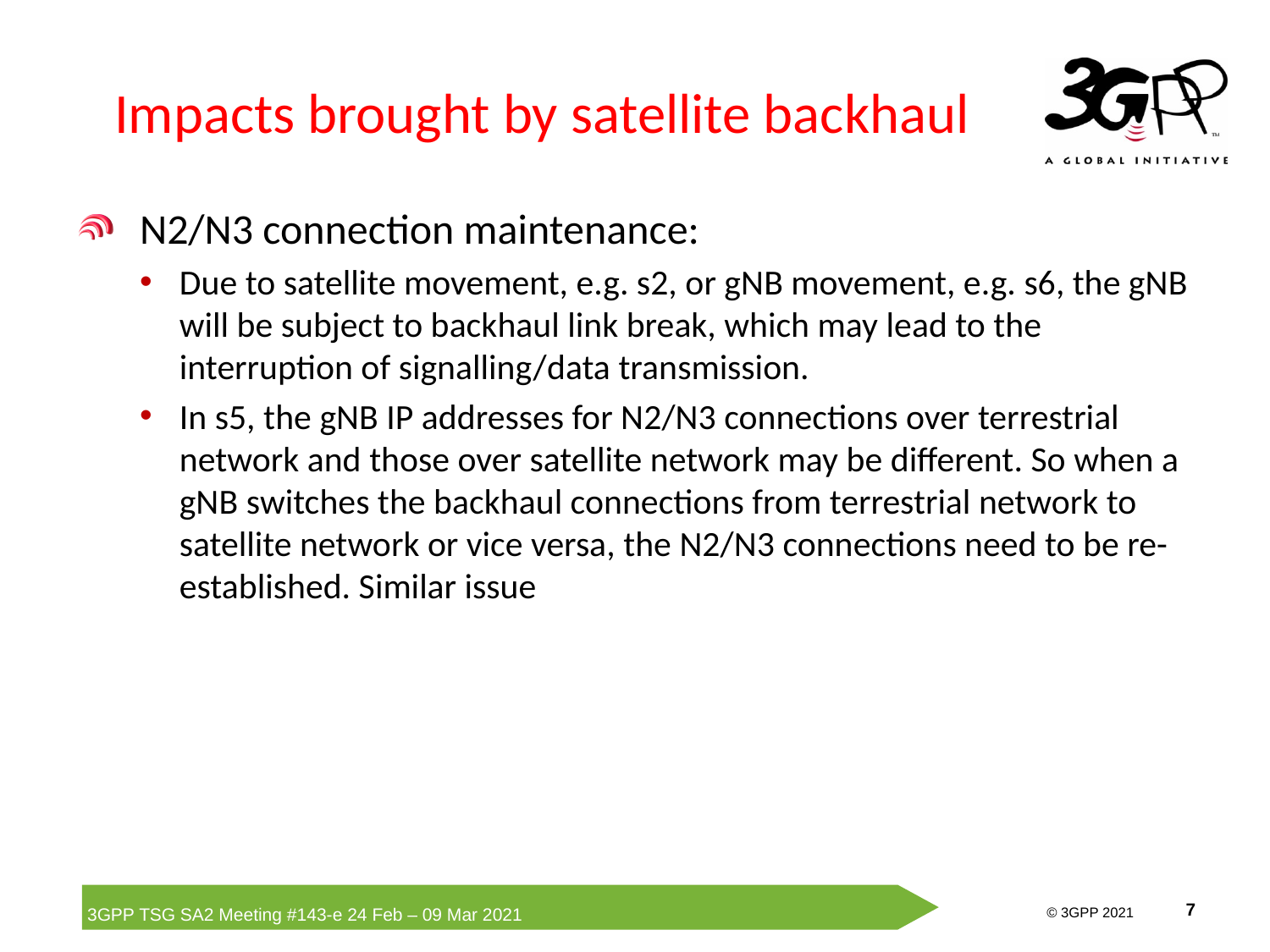

# Impacts brought by satellite backhaul
N2/N3 connection maintenance:
Due to satellite movement, e.g. s2, or gNB movement, e.g. s6, the gNB will be subject to backhaul link break, which may lead to the interruption of signalling/data transmission.
In s5, the gNB IP addresses for N2/N3 connections over terrestrial network and those over satellite network may be different. So when a gNB switches the backhaul connections from terrestrial network to satellite network or vice versa, the N2/N3 connections need to be re-established. Similar issue